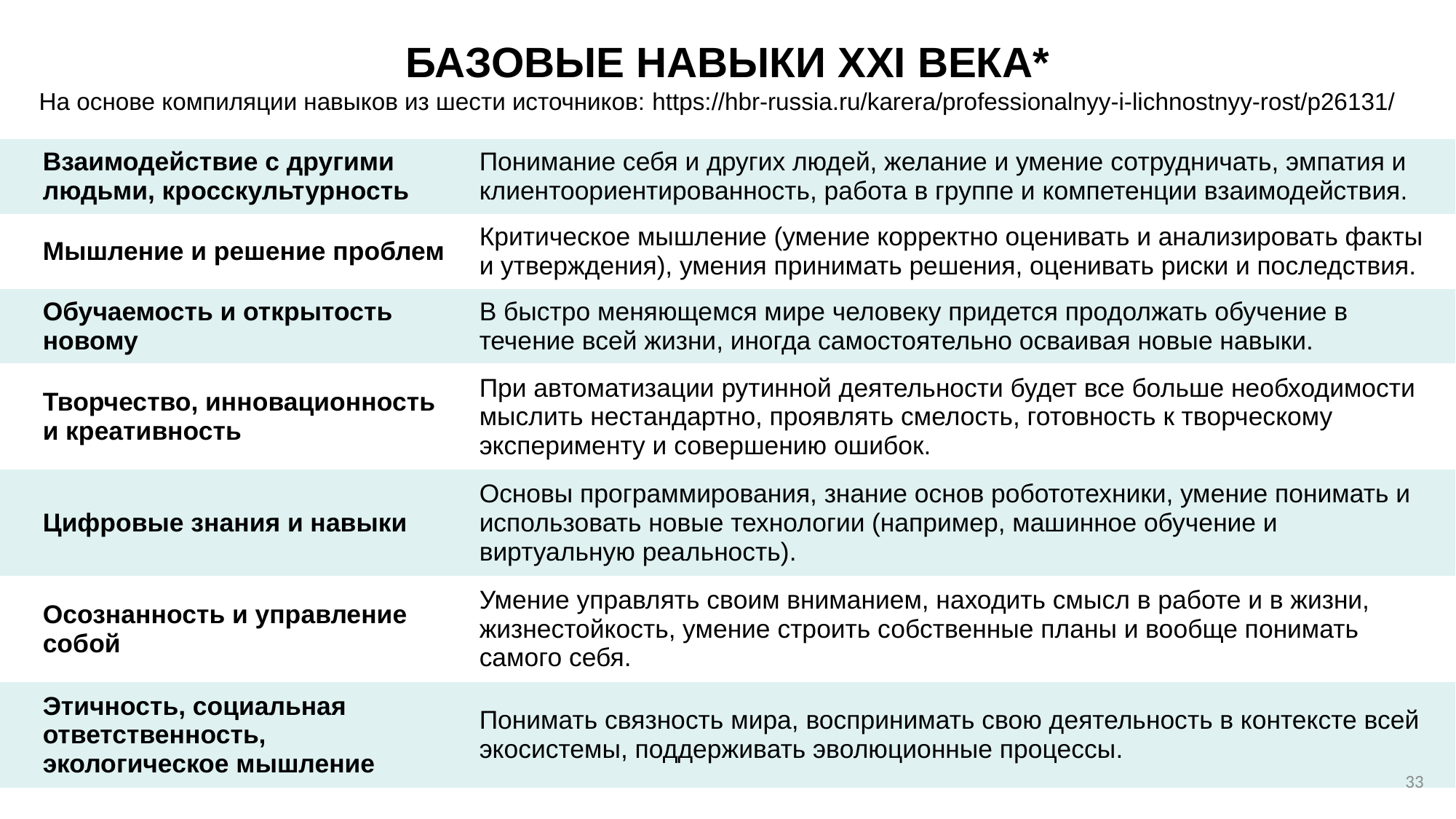

БАЗОВЫЕ НАВЫКИ XXI ВЕКА*
На основе компиляции навыков из шести источников: https://hbr-russia.ru/karera/professionalnyy-i-lichnostnyy-rost/p26131/
| Взаимодействие с другими людьми, кросскультурность | Понимание себя и других людей, желание и умение сотрудничать, эмпатия и клиентоориентированность, работа в группе и компетенции взаимодействия. |
| --- | --- |
| Мышление и решение проблем | Критическое мышление (умение корректно оценивать и анализировать факты и утверждения), умения принимать решения, оценивать риски и последствия. |
| Обучаемость и открытость новому | В быстро меняющемся мире человеку придется продолжать обучение в течение всей жизни, иногда самостоятельно осваивая новые навыки. |
| Творчество, инновационность и креативность | При автоматизации рутинной деятельности будет все больше необходимости мыслить нестандартно, проявлять смелость, готовность к творческому эксперименту и совершению ошибок. |
| Цифровые знания и навыки | Основы программирования, знание основ робототехники, умение понимать и использовать новые технологии (например, машинное обучение и виртуальную реальность). |
| Осознанность и управление собой | Умение управлять своим вниманием, находить смысл в работе и в жизни, жизнестойкость, умение строить собственные планы и вообще понимать самого себя. |
| Этичность, социальная ответственность, экологическое мышление | Понимать связность мира, воспринимать свою деятельность в контексте всей экосистемы, поддерживать эволюционные процессы. |
33